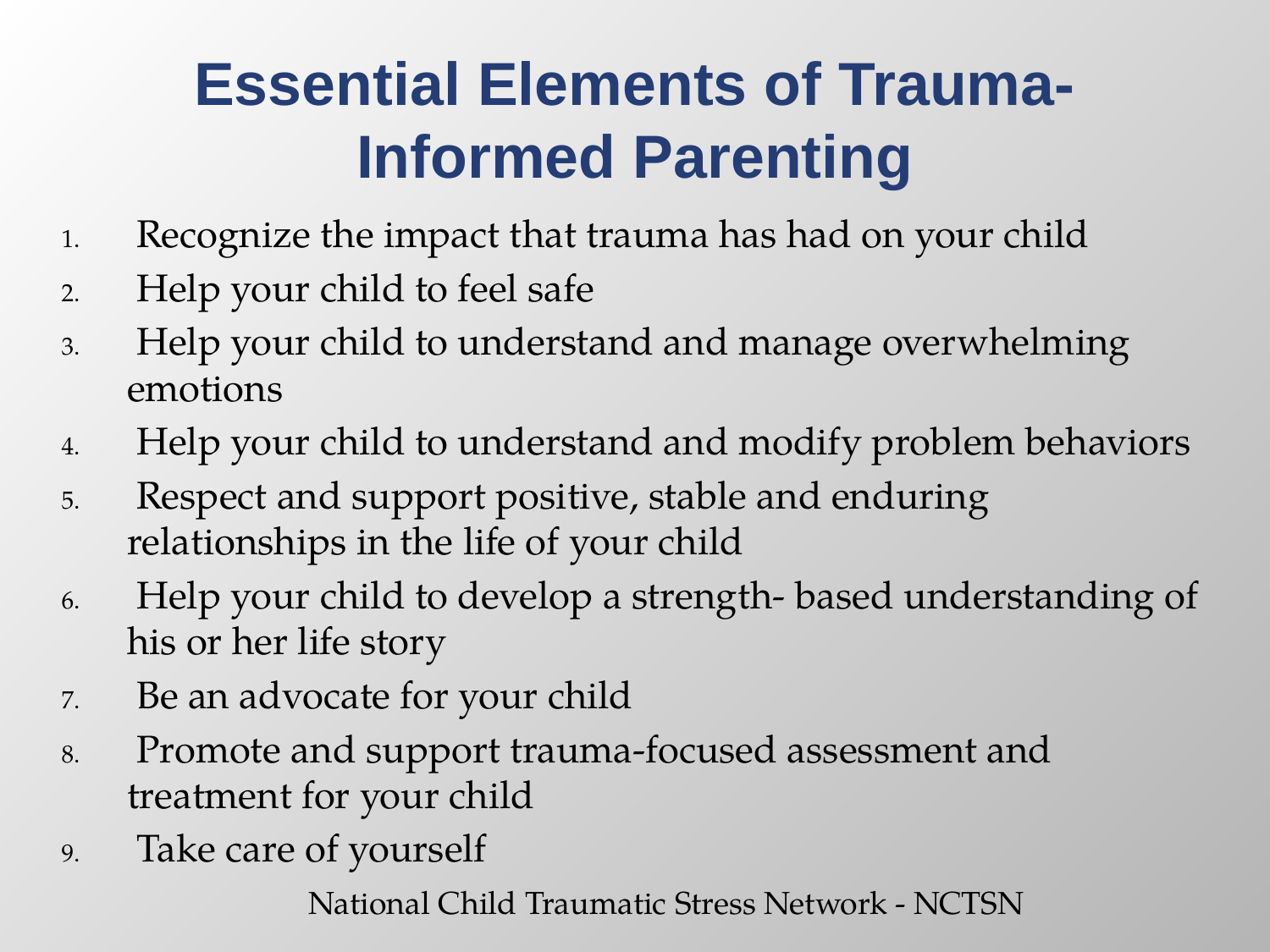

# Essential Elements of Trauma-Informed Parenting
 Recognize the impact that trauma has had on your child
 Help your child to feel safe
 Help your child to understand and manage overwhelming emotions
 Help your child to understand and modify problem behaviors
 Respect and support positive, stable and enduring relationships in the life of your child
 Help your child to develop a strength- based understanding of his or her life story
 Be an advocate for your child
 Promote and support trauma-focused assessment and treatment for your child
 Take care of yourself
National Child Traumatic Stress Network - NCTSN